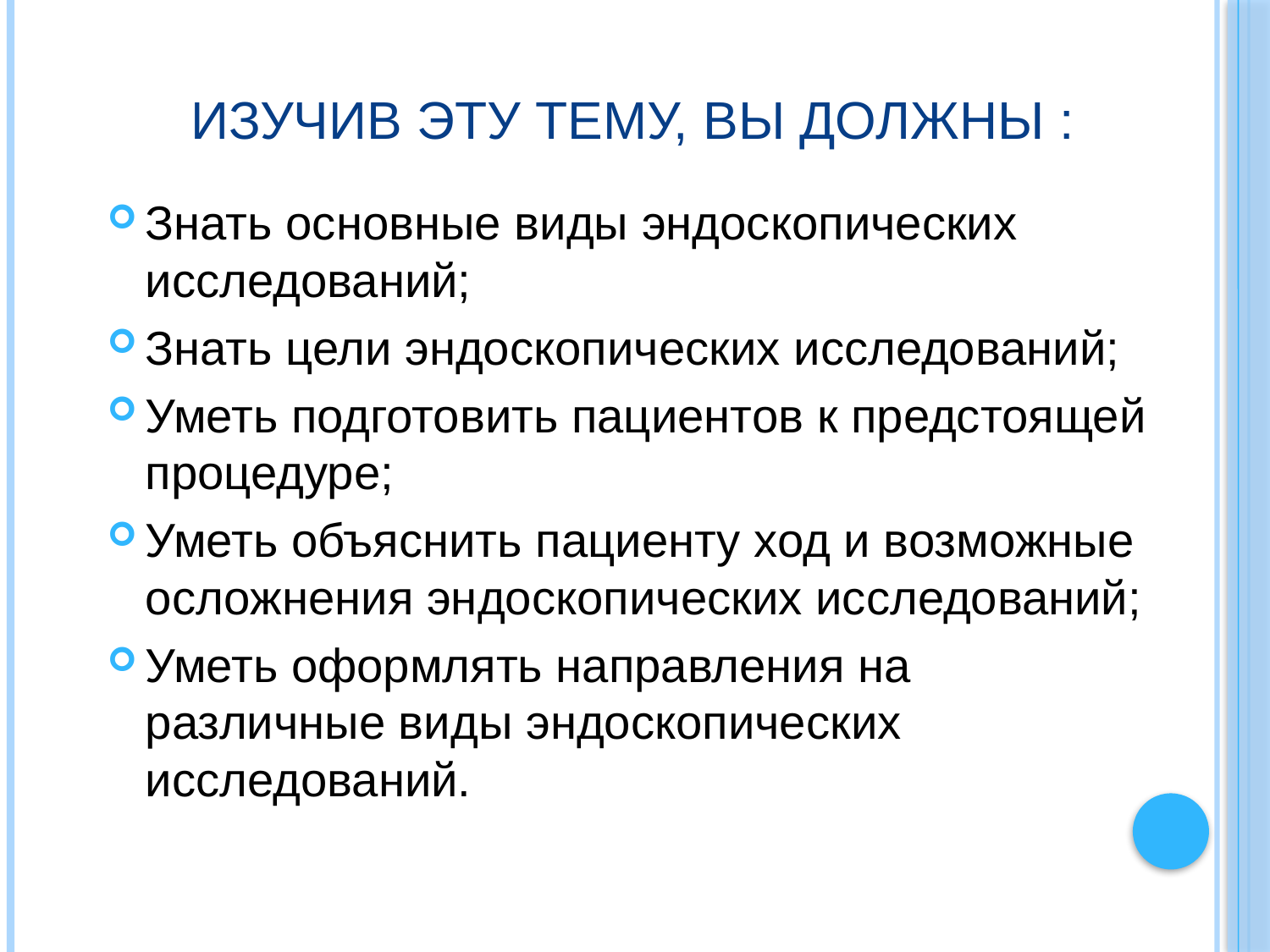

# Изучив эту тему, Вы должны :
Знать основные виды эндоскопических исследований;
Знать цели эндоскопических исследований;
Уметь подготовить пациентов к предстоящей процедуре;
Уметь объяснить пациенту ход и возможные осложнения эндоскопических исследований;
Уметь оформлять направления на различные виды эндоскопических исследований.